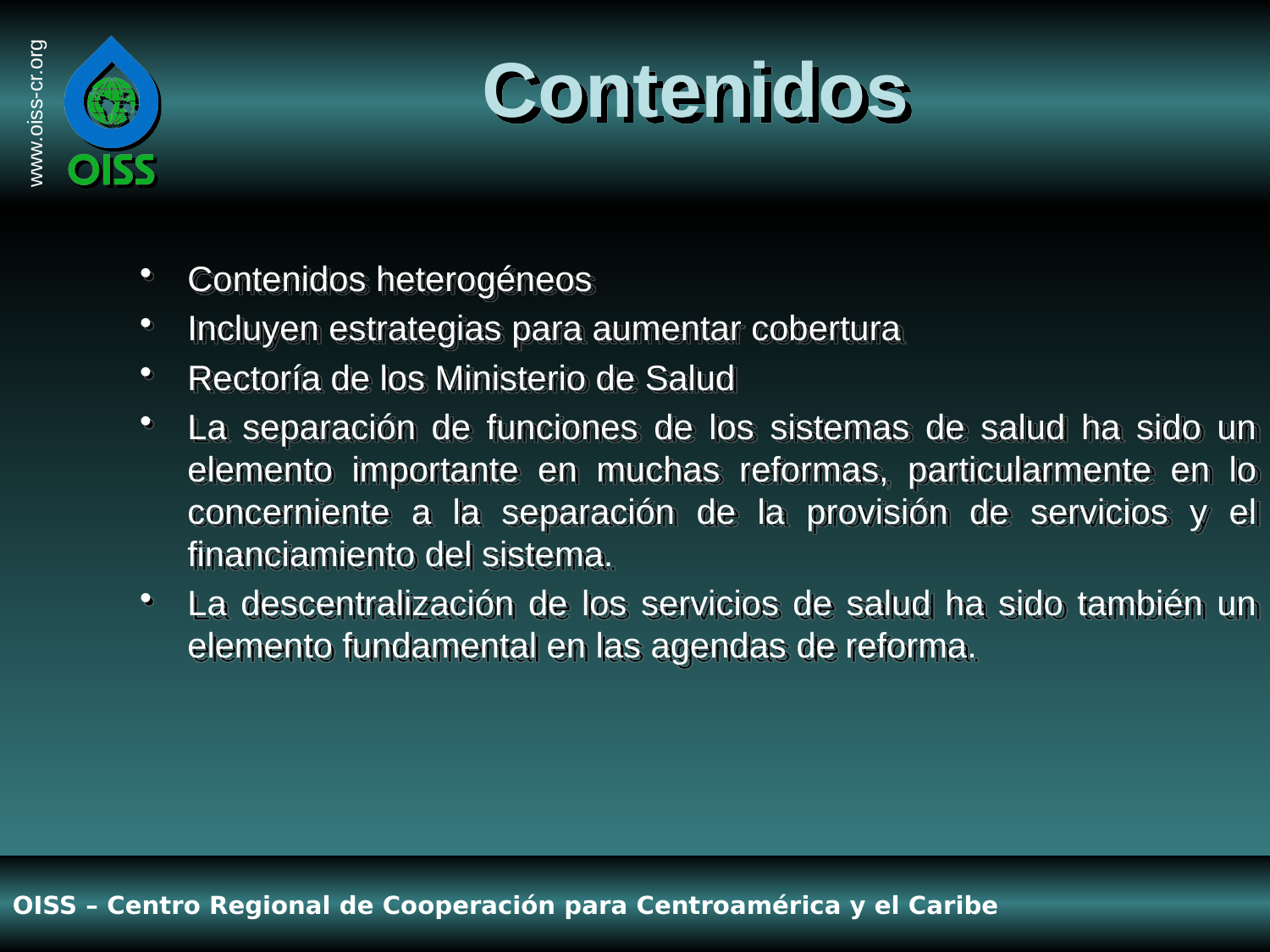

# Contenidos

Contenidos heterogéneos
Incluyen estrategias para aumentar cobertura
Rectoría de los Ministerio de Salud
La separación de funciones de los sistemas de salud ha sido un elemento importante en muchas reformas, particularmente en lo concerniente a la separación de la provisión de servicios y el financiamiento del sistema.
La descentralización de los servicios de salud ha sido también un elemento fundamental en las agendas de reforma.